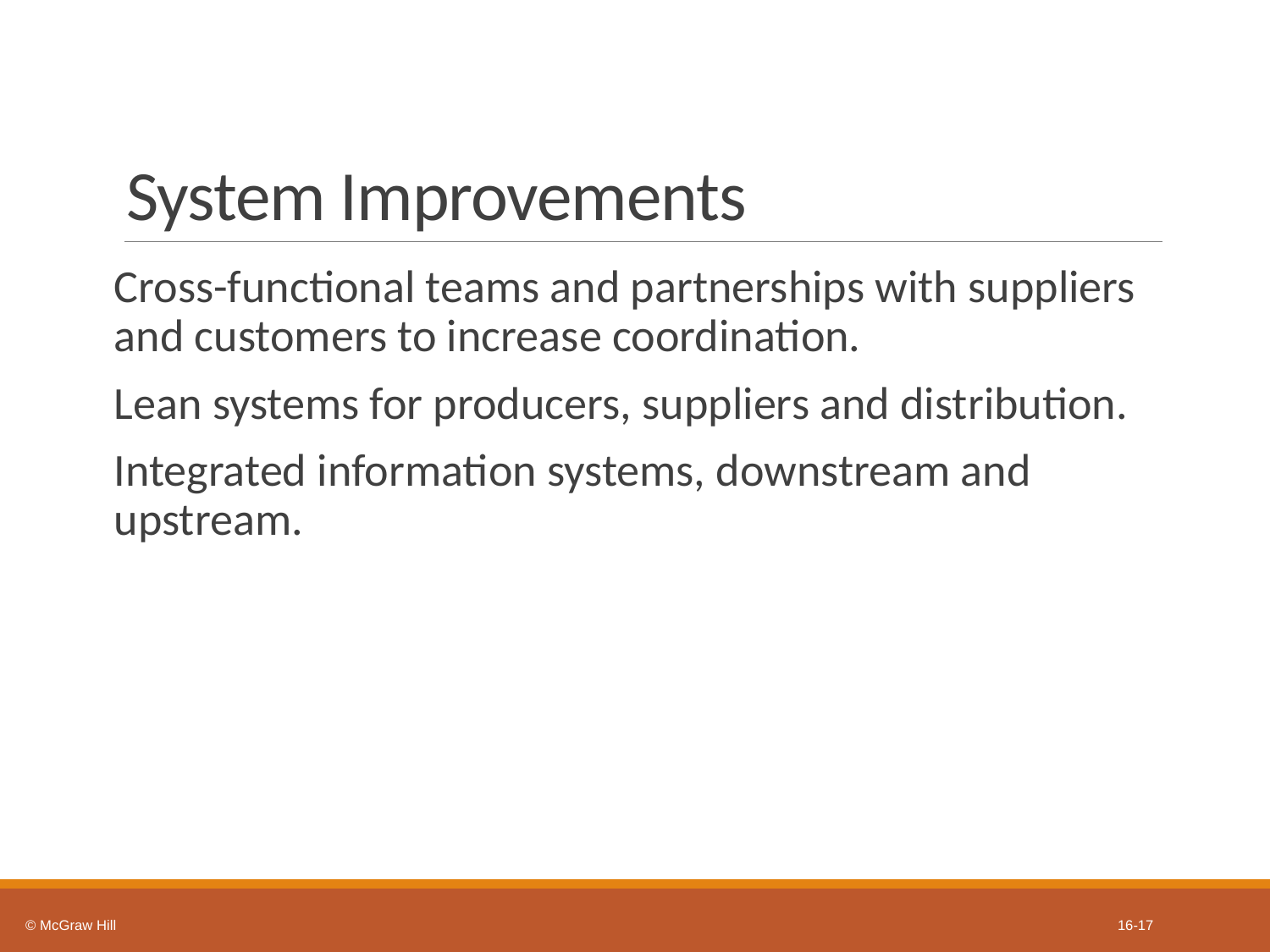

# System Improvements
Cross-functional teams and partnerships with suppliers and customers to increase coordination.
Lean systems for producers, suppliers and distribution.
Integrated information systems, downstream and upstream.